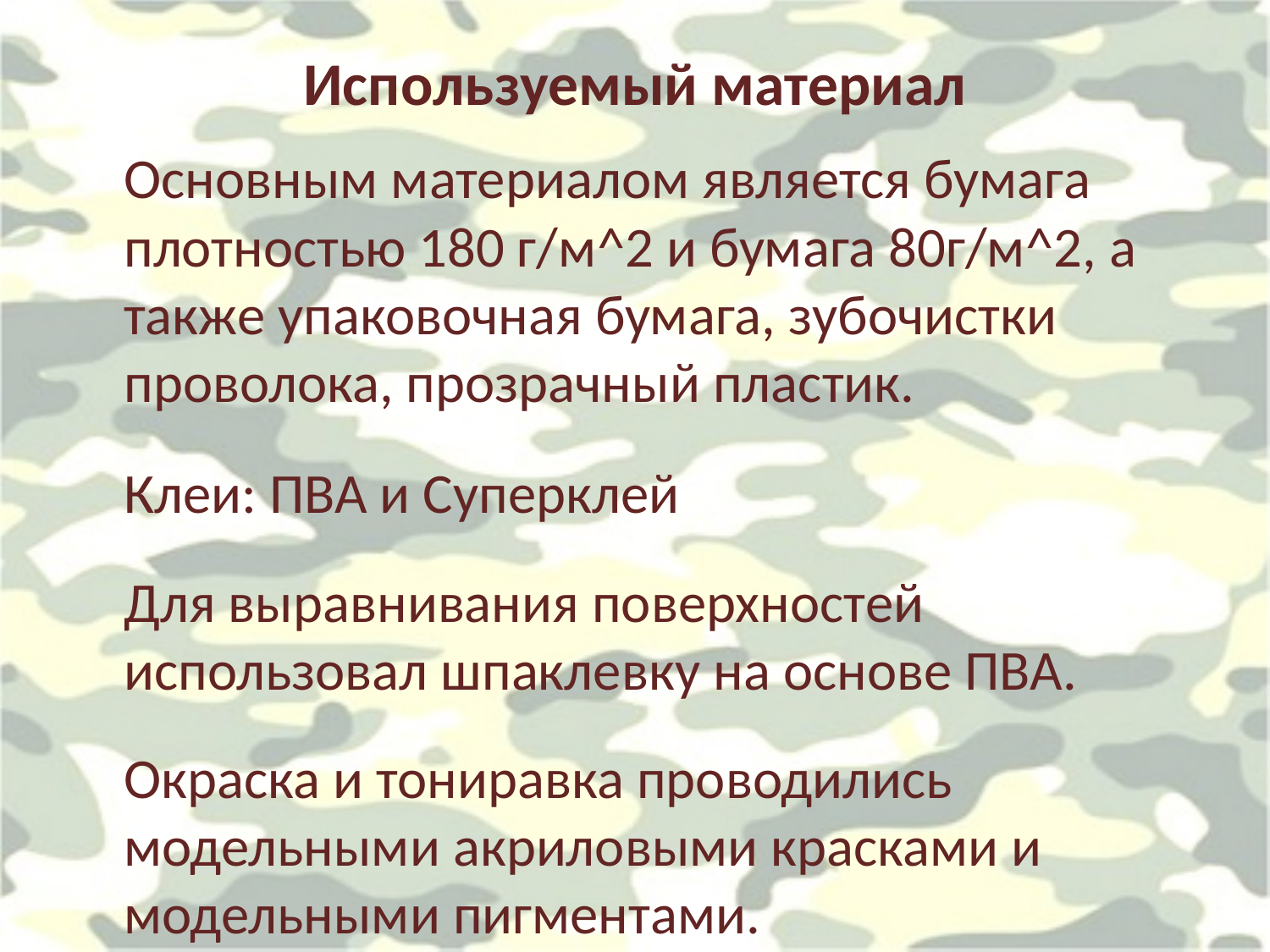

# Используемый материал
Основным материалом является бумага плотностью 180 г/м^2 и бумага 80г/м^2, а также упаковочная бумага, зубочистки проволока, прозрачный пластик.

Клеи: ПВА и Суперклей

Для выравнивания поверхностей использовал шпаклевку на основе ПВА.

Окраска и тониравка проводились модельными акриловыми красками и модельными пигментами.